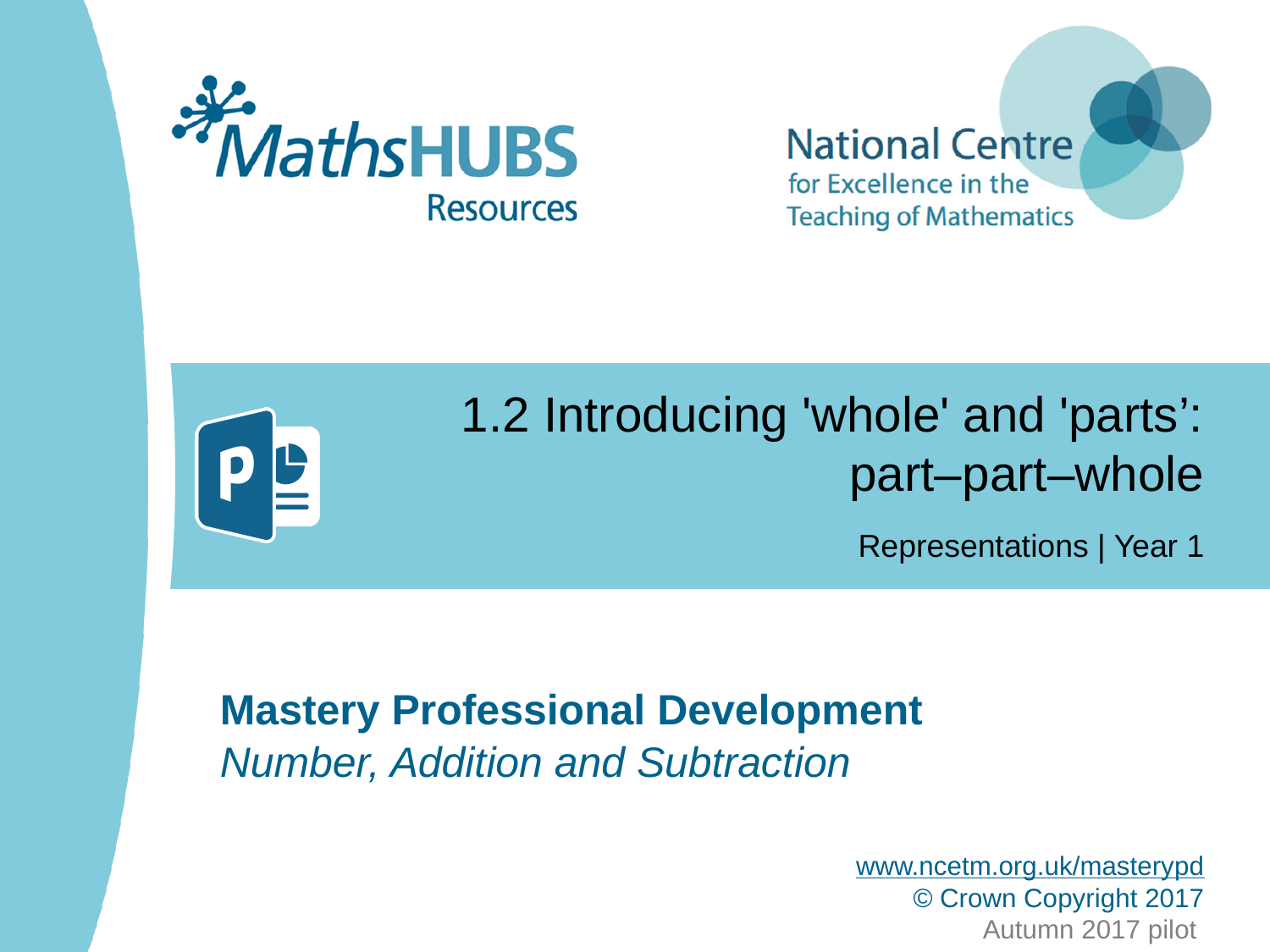

# 1.2 Introducing 'whole' and 'parts’: part–part–whole
Representations | Year 1
Number, Addition and Subtraction